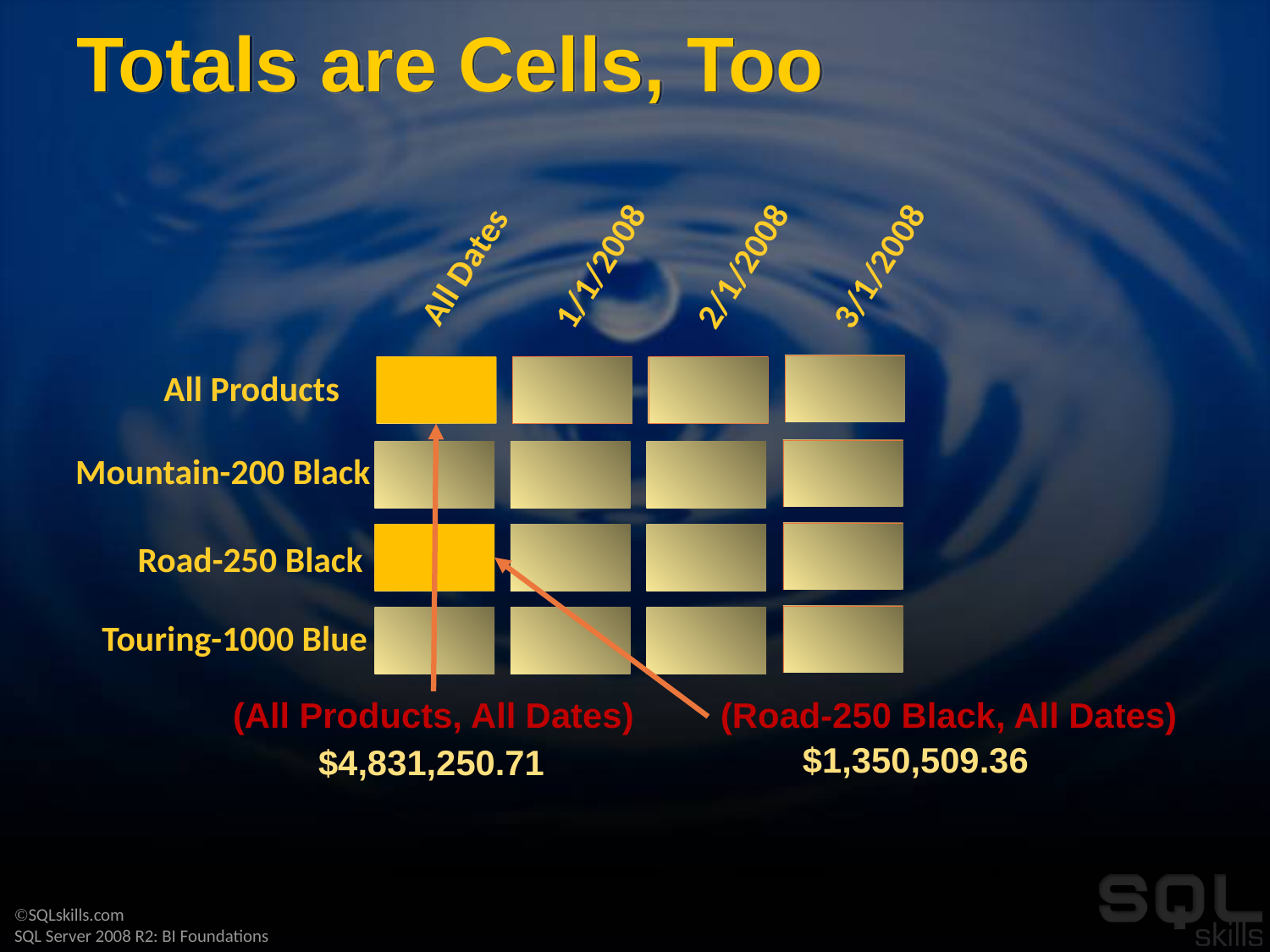

# Totals are Cells, Too
1/1/2008
3/1/2008
2/1/2008
All Dates

All Products

Mountain-200 Black

Road-250 Black
(Road-250 Black, All Dates)

Touring-1000 Blue
(All Products, All Dates)
$1,350,509.36
$4,831,250.71